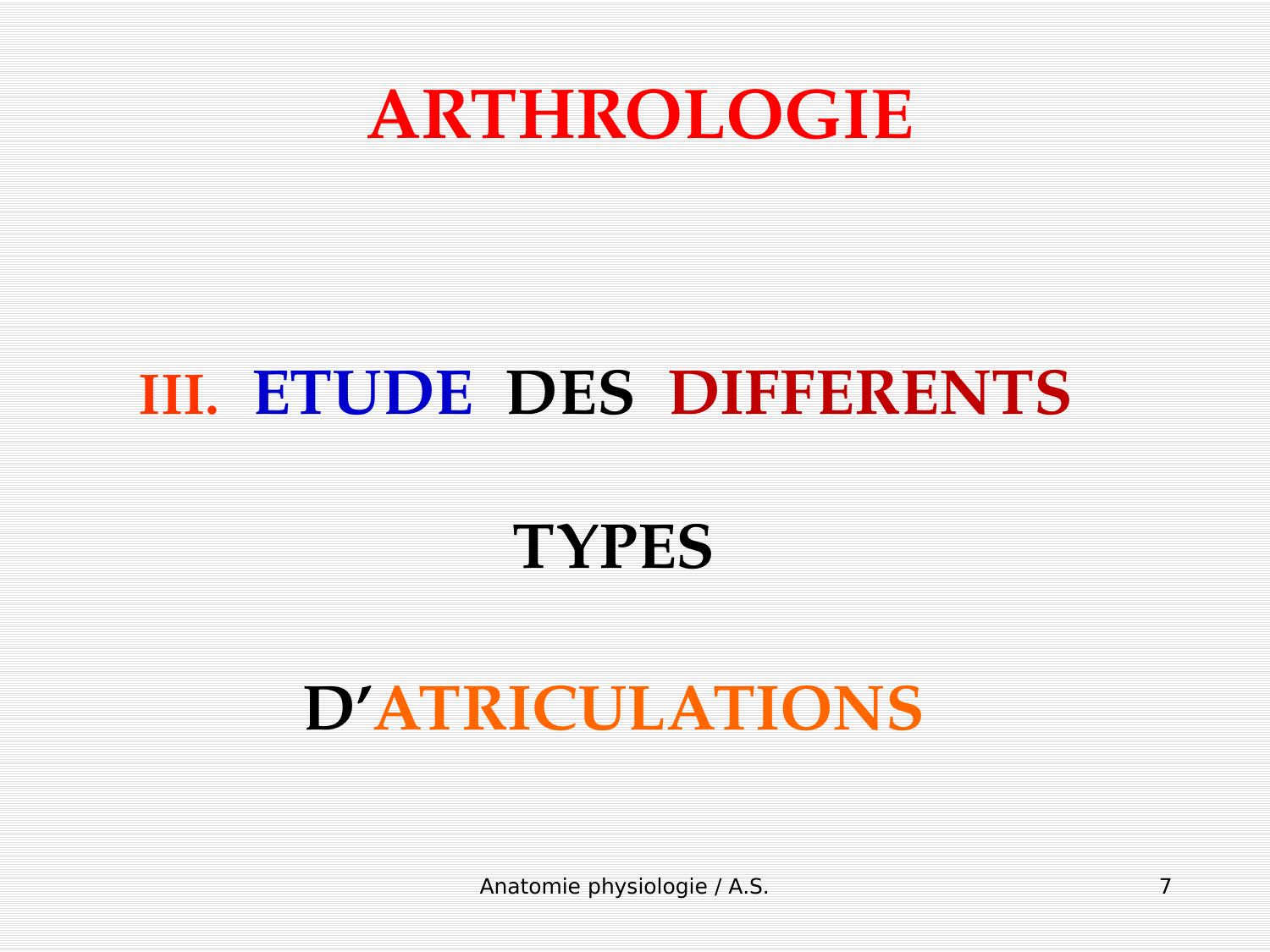

# ARTHROLOGIE

ETUDE  DES  DIFFERENTS

TYPES

D’ATRICULATIONS
Anatomie physiologie / A.S.
7